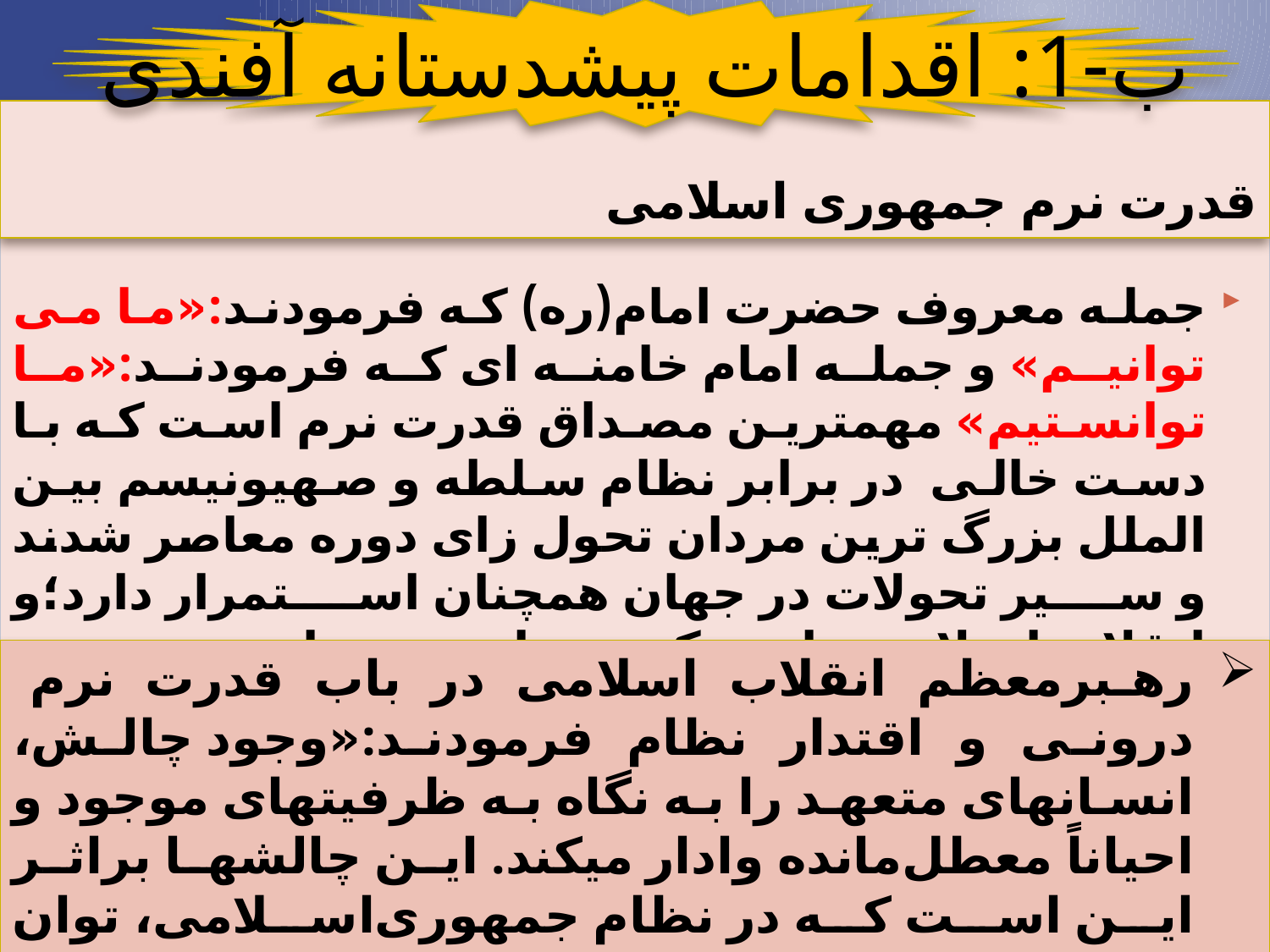

ب-1: اقدامات پیشدستانه آفندی
# قدرت نرم جمهوری اسلامی

جمله معروف حضرت امام(ره) که فرمودند:«ما می توانیم» و جمله امام خامنه ای که فرمودند:«ما توانستیم» مهمترین مصداق قدرت نرم است که با دست خالی  در برابر نظام سلطه و صهیونیسم بین الملل بزرگ ترین مردان تحول زای دوره معاصر شدند و سیر تحولات در جهان همچنان استمرار دارد؛و انقلاب اسلامی را در یک پیچ تاریخی برای رسیدن به اقتدار جهانی قرار داده است.

رهبرمعظم انقلاب اسلامی در باب قدرت نرم درونی و اقتدار نظام فرمودند:«وجود چالش، انسانهاى متعهد را به نگاه به ظرفیتهاى موجود و احیاناً معطل‌مانده وادار میکند. این چالشها براثر این است که در نظام جمهورى‌اسلامى، توان پیشرفت، توان استحکام، توان اقتدار روزافزون بسیار است.»(31/2/93)